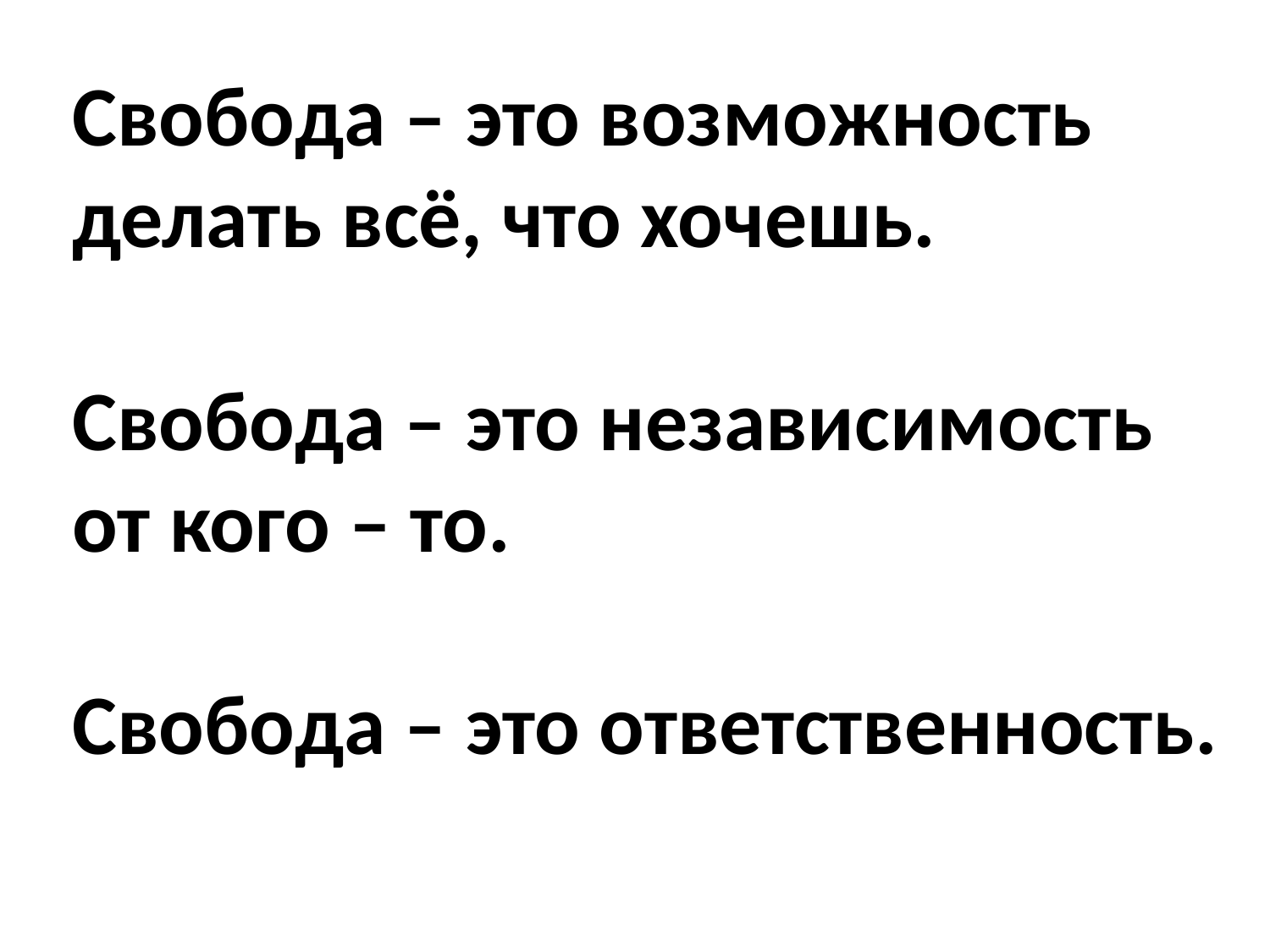

Свобода – это возможность делать всё, что хочешь.

Свобода – это независимость от кого – то.

Свобода – это ответственность.